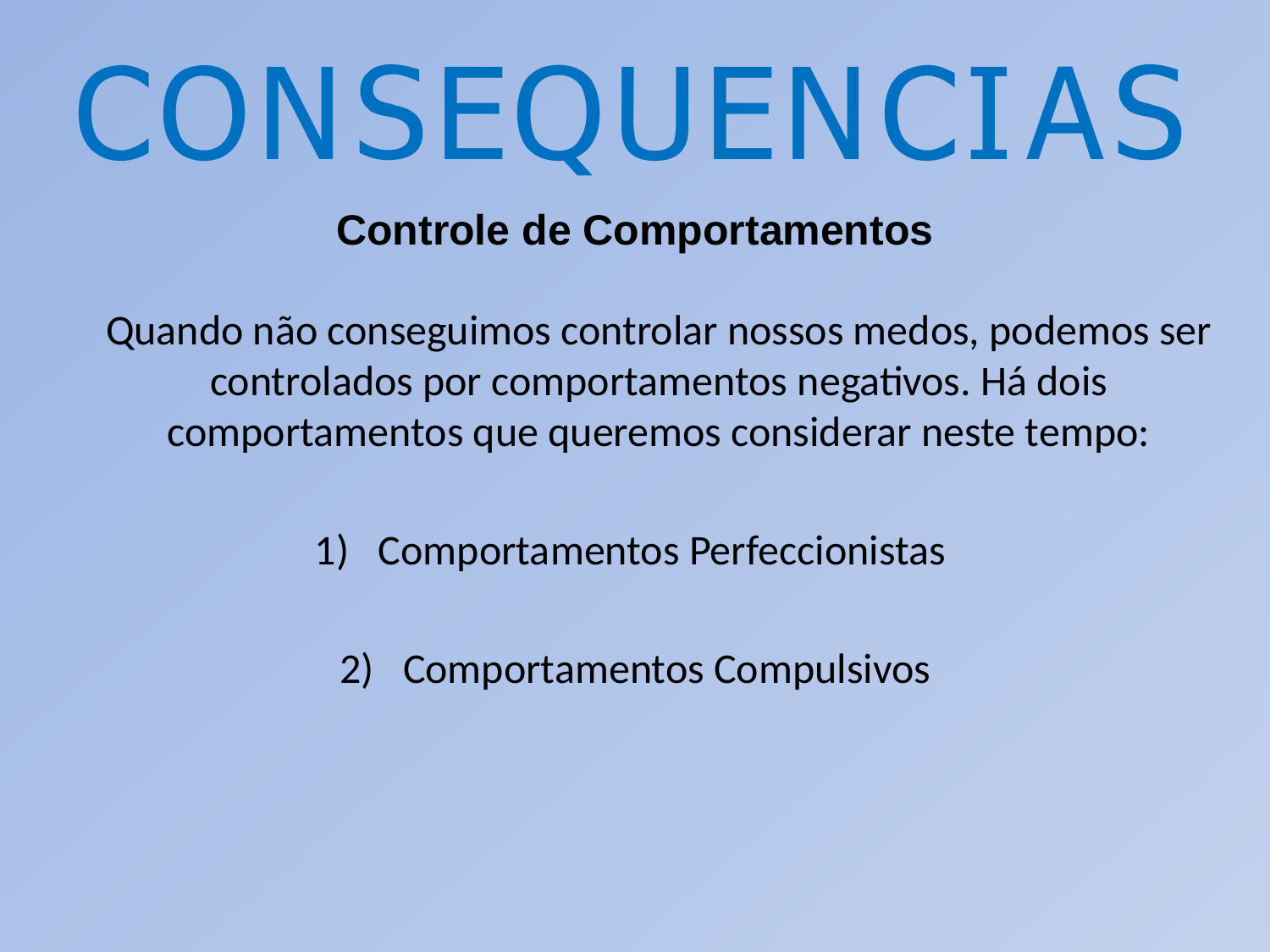

CONSEQUENCIAS

Controle de Comportamentos

	Quando não conseguimos controlar nossos medos, podemos ser controlados por comportamentos negativos. Há dois comportamentos que queremos considerar neste tempo:

Comportamentos Perfeccionistas

Comportamentos Compulsivos